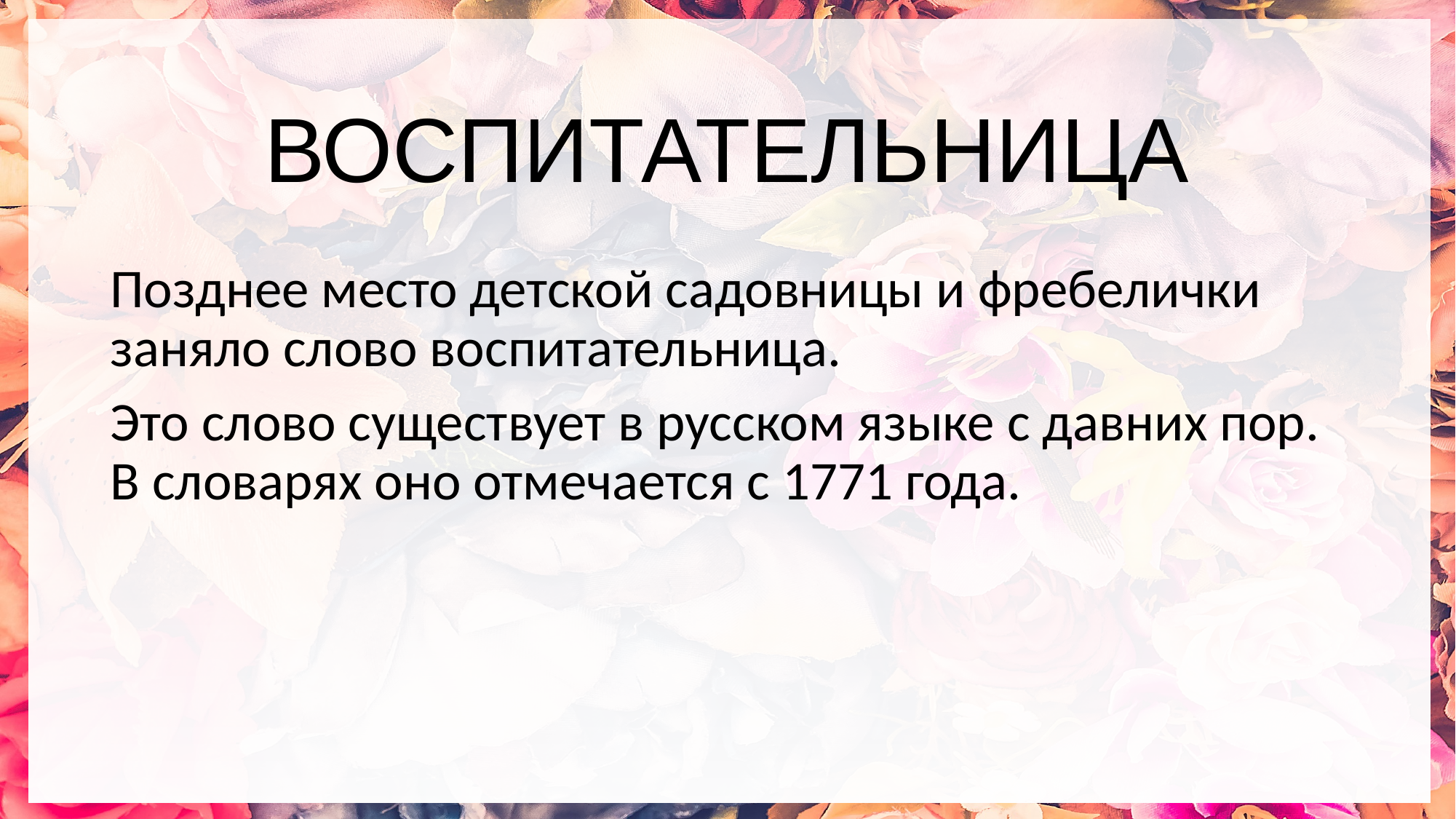

# ВОСПИТАТЕЛЬНИЦА
Позднее место детской садовницы и фребелички заняло слово воспитательница.
Это слово существует в русском языке с давних пор. В словарях оно отмечается с 1771 года.